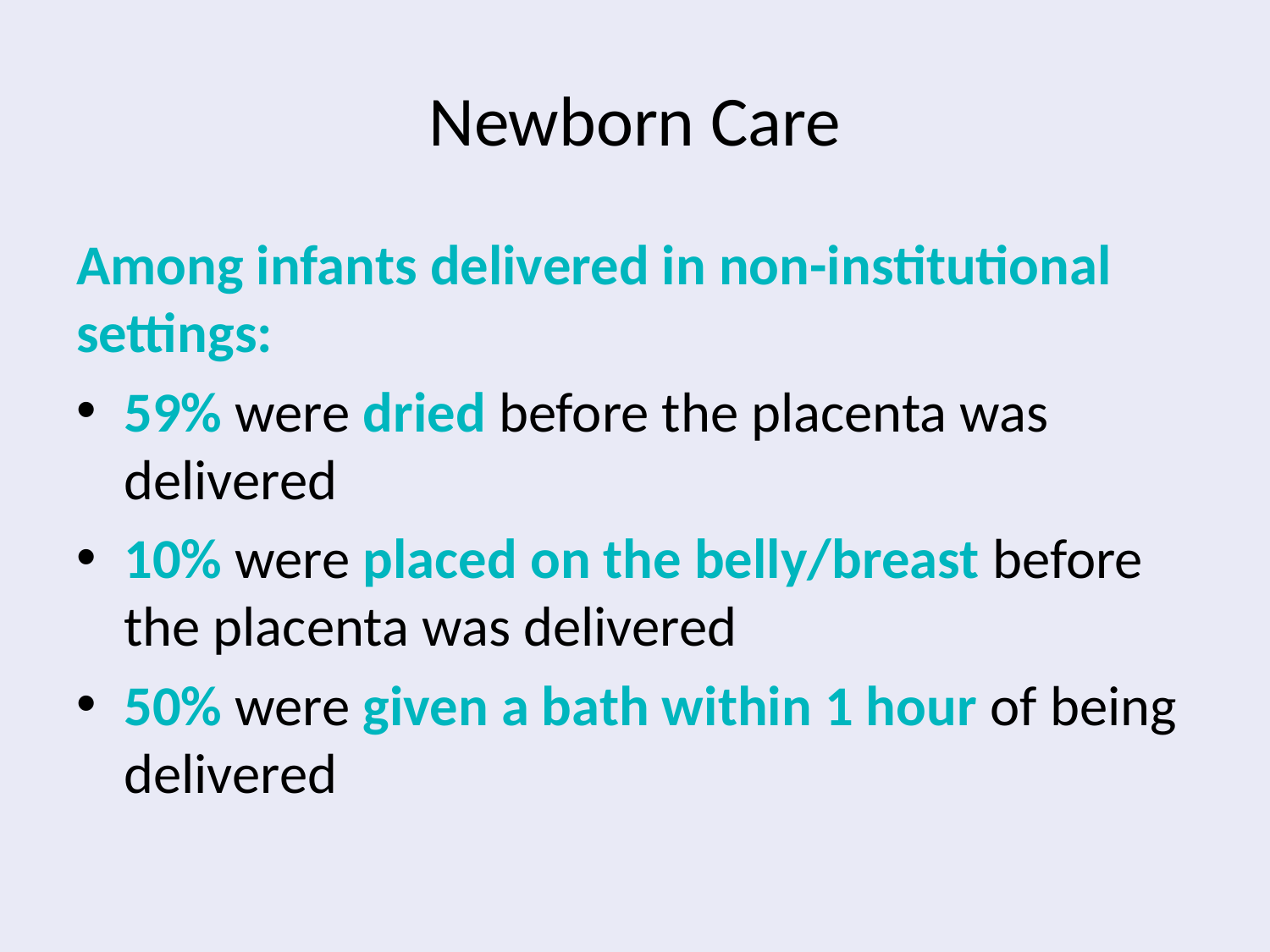

# Newborn Care
Among infants delivered in non-institutional settings:
59% were dried before the placenta was delivered
10% were placed on the belly/breast before the placenta was delivered
50% were given a bath within 1 hour of being delivered